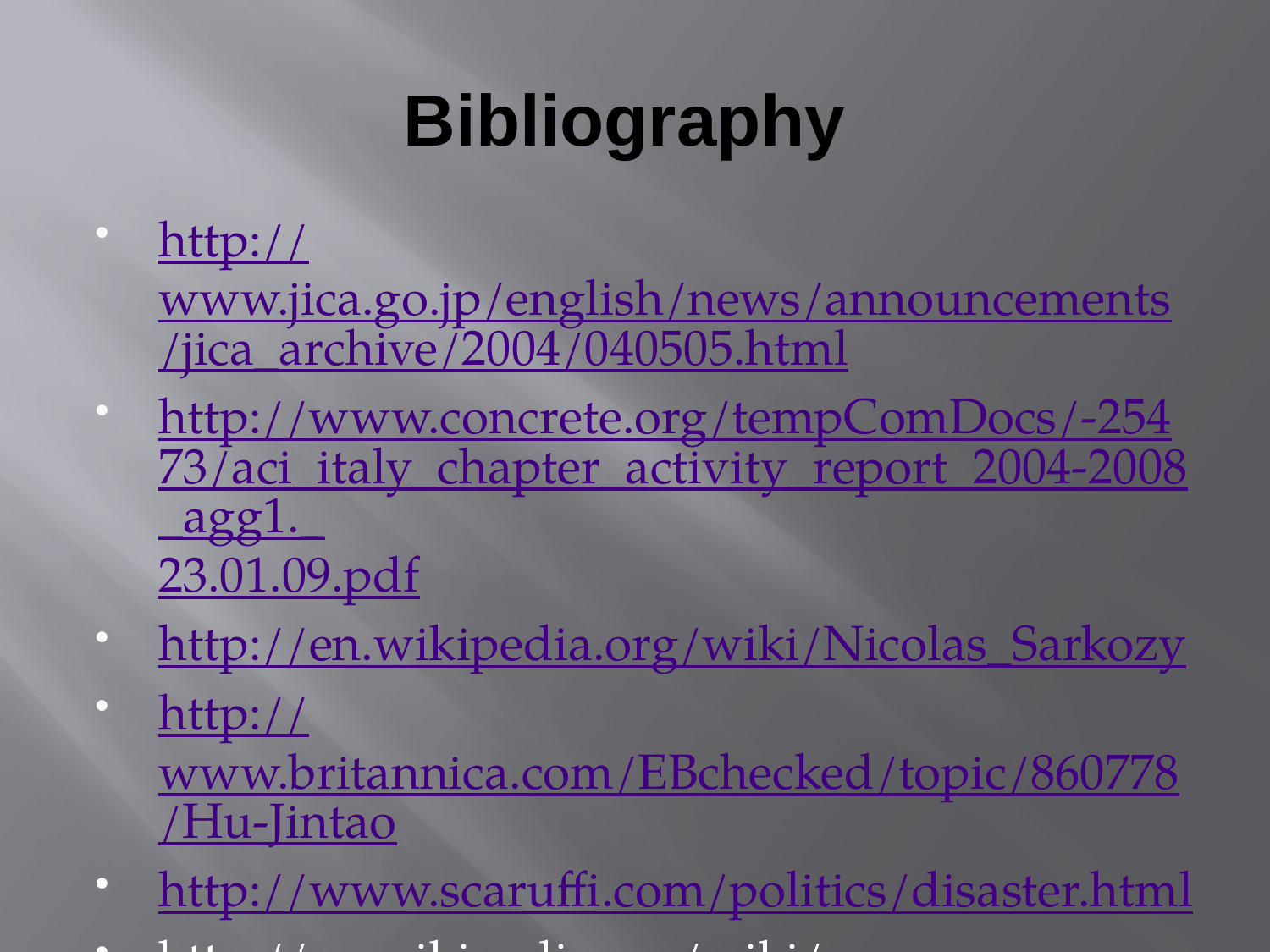

# Bibliography
http://www.jica.go.jp/english/news/announcements/jica_archive/2004/040505.html
http://www.concrete.org/tempComDocs/-25473/aci_italy_chapter_activity_report_2004-2008_agg1._23.01.09.pdf
http://en.wikipedia.org/wiki/Nicolas_Sarkozy
http://www.britannica.com/EBchecked/topic/860778/Hu-Jintao
http://www.scaruffi.com/politics/disaster.html
http://en.wikipedia.org/wiki/Boscastle_flood_of_2004